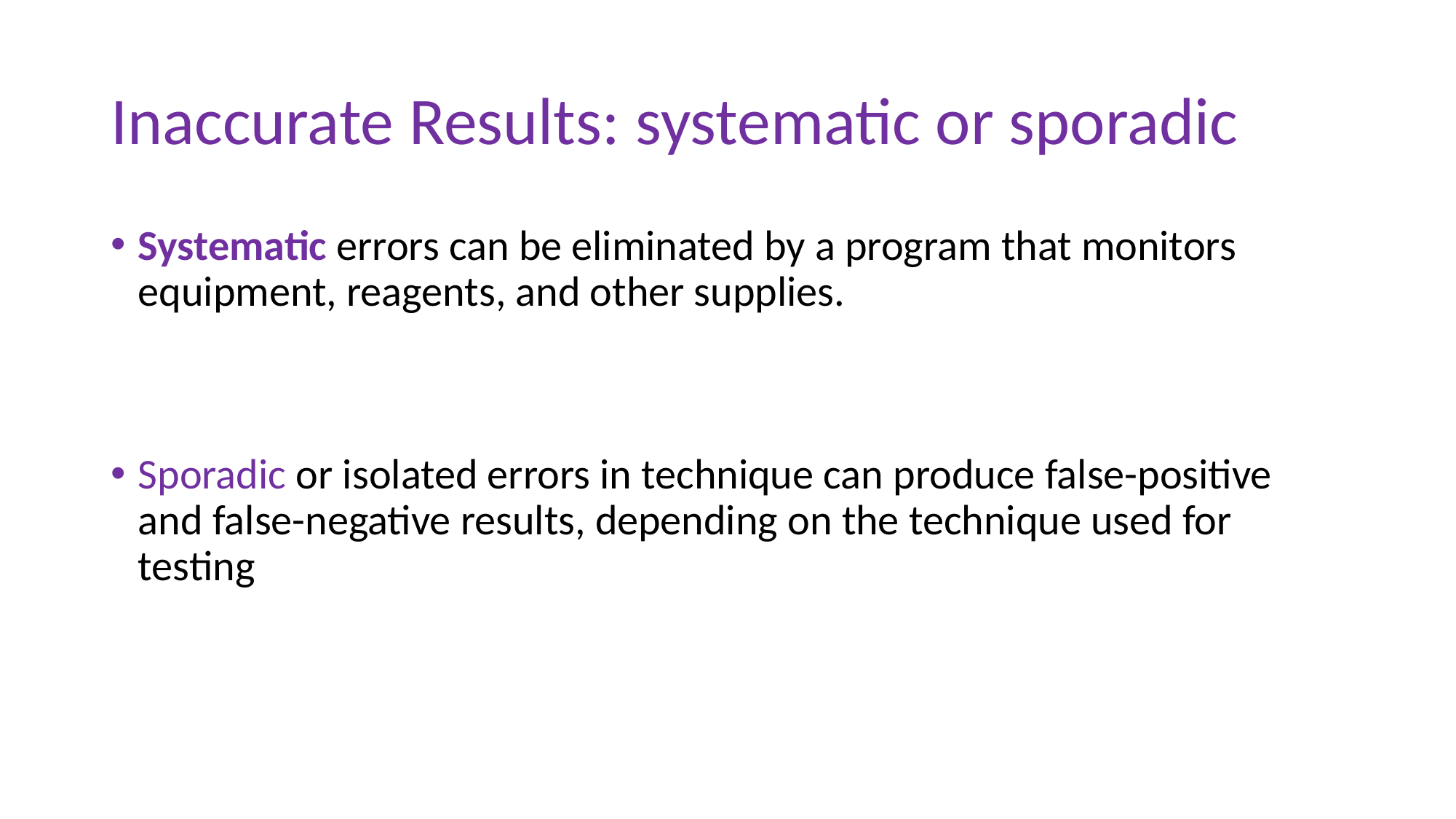

# Inaccurate Results: systematic or sporadic
Systematic errors can be eliminated by a program that monitors equipment, reagents, and other supplies.

Sporadic or isolated errors in technique can produce false-positive and false-negative results, depending on the technique used for testing